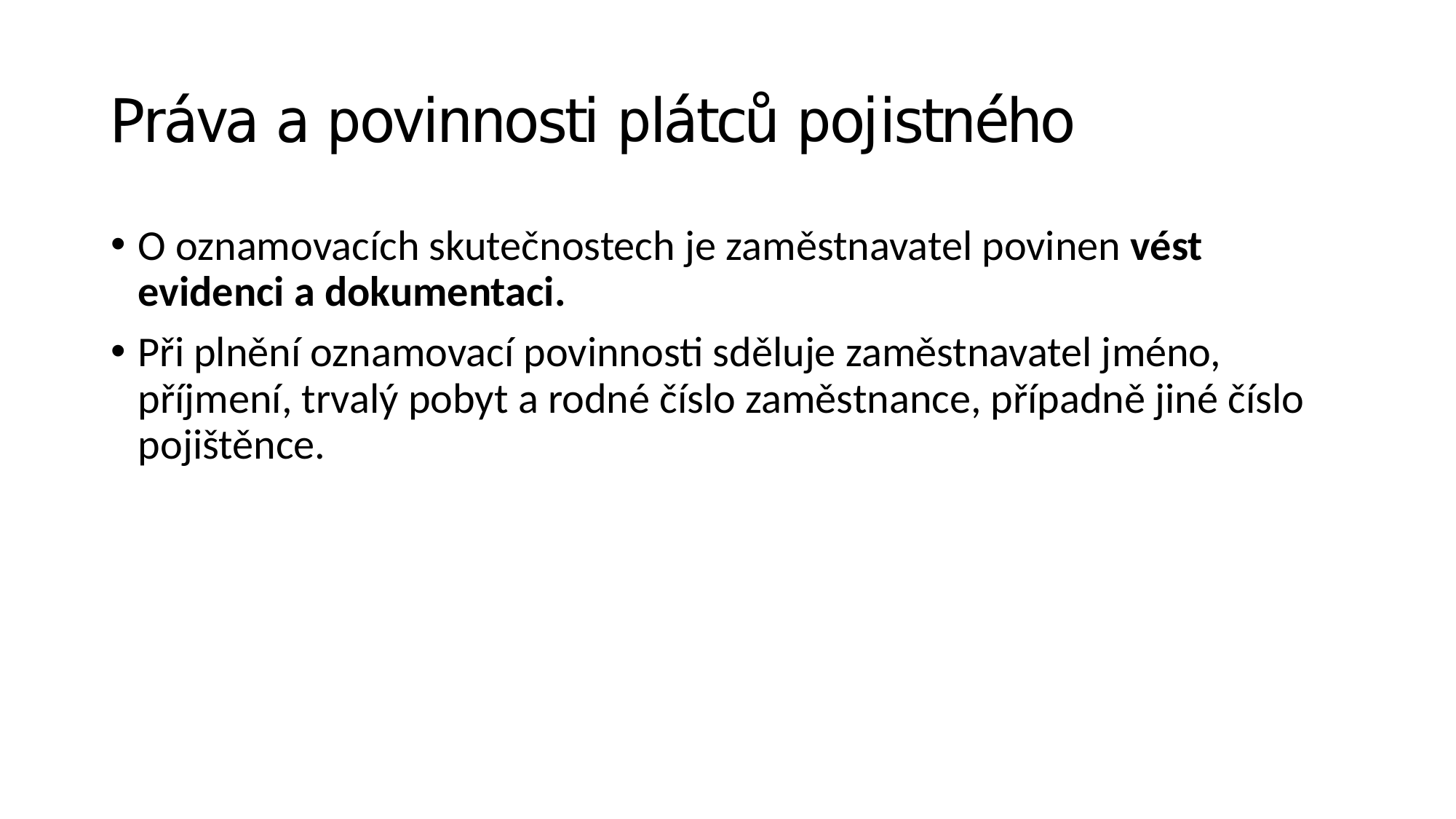

Práva a povinnosti plátců pojistného
O oznamovacích skutečnostech je zaměstnavatel povinen vést evidenci a dokumentaci.
Při plnění oznamovací povinnosti sděluje zaměstnavatel jméno, příjmení, trvalý pobyt a rodné číslo zaměstnance, případně jiné číslo pojištěnce.